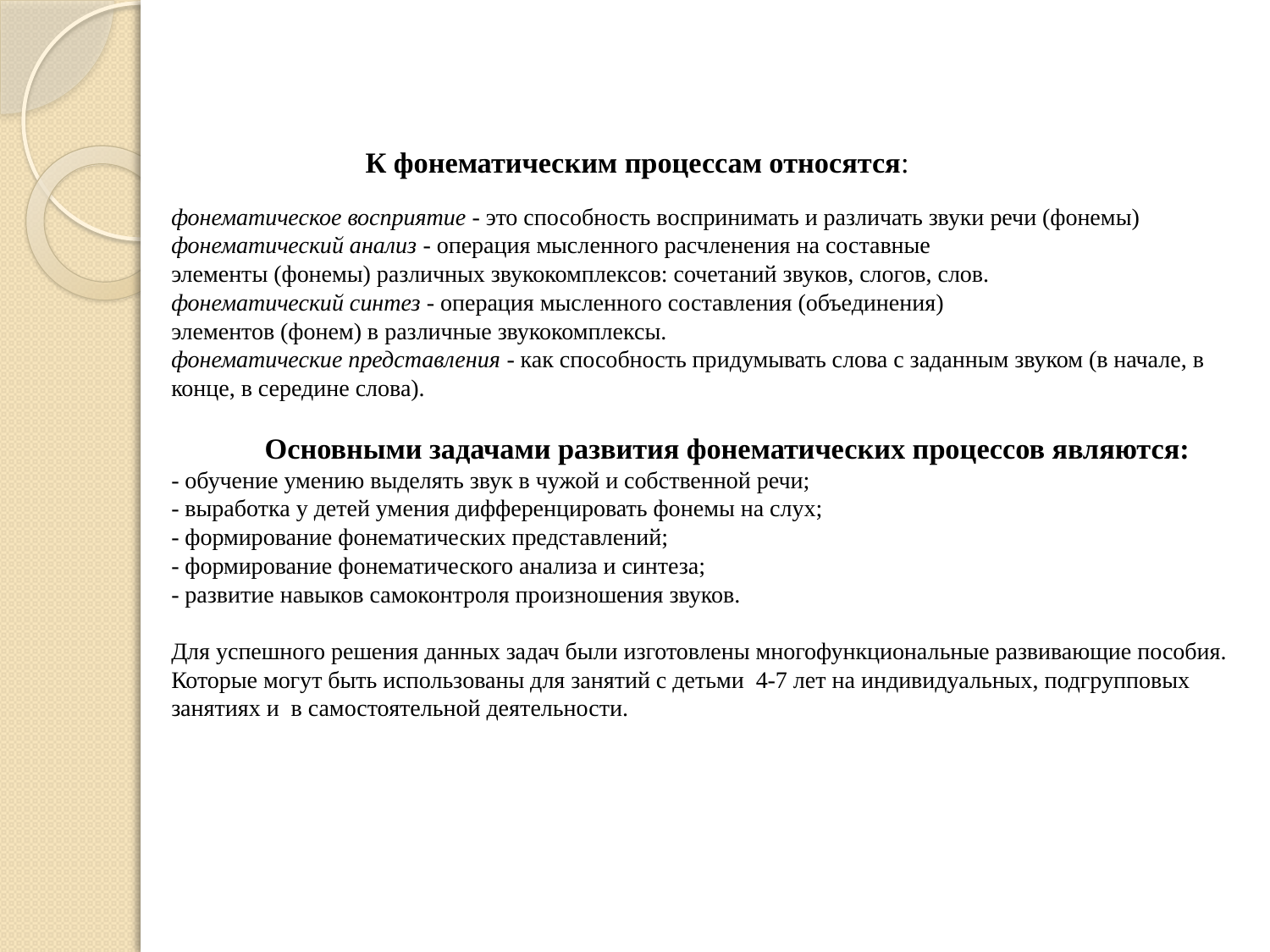

# К фонематическим процессам относятся: фонематическое восприятие - это способность воспринимать и различать звуки речи (фонемы) фонематический анализ - операция мысленного расчленения на составные элементы (фонемы) различных звукокомплексов: сочетаний звуков, слогов, слов. фонематический синтез - операция мысленного составления (объединения) элементов (фонем) в различные звукокомплексы. фонематические представления - как способность придумывать слова с заданным звуком (в начале, в конце, в середине слова). Основными задачами развития фонематических процессов являются: - обучение умению выделять звук в чужой и собственной речи; - выработка у детей умения дифференцировать фонемы на слух; - формирование фонематических представлений; - формирование фонематического анализа и синтеза; - развитие навыков самоконтроля произношения звуков. Для успешного решения данных задач были изготовлены многофункциональные развивающие пособия. Которые могут быть использованы для занятий с детьми  4-7 лет на индивидуальных, подгрупповых занятиях и  в самостоятельной деятельности.